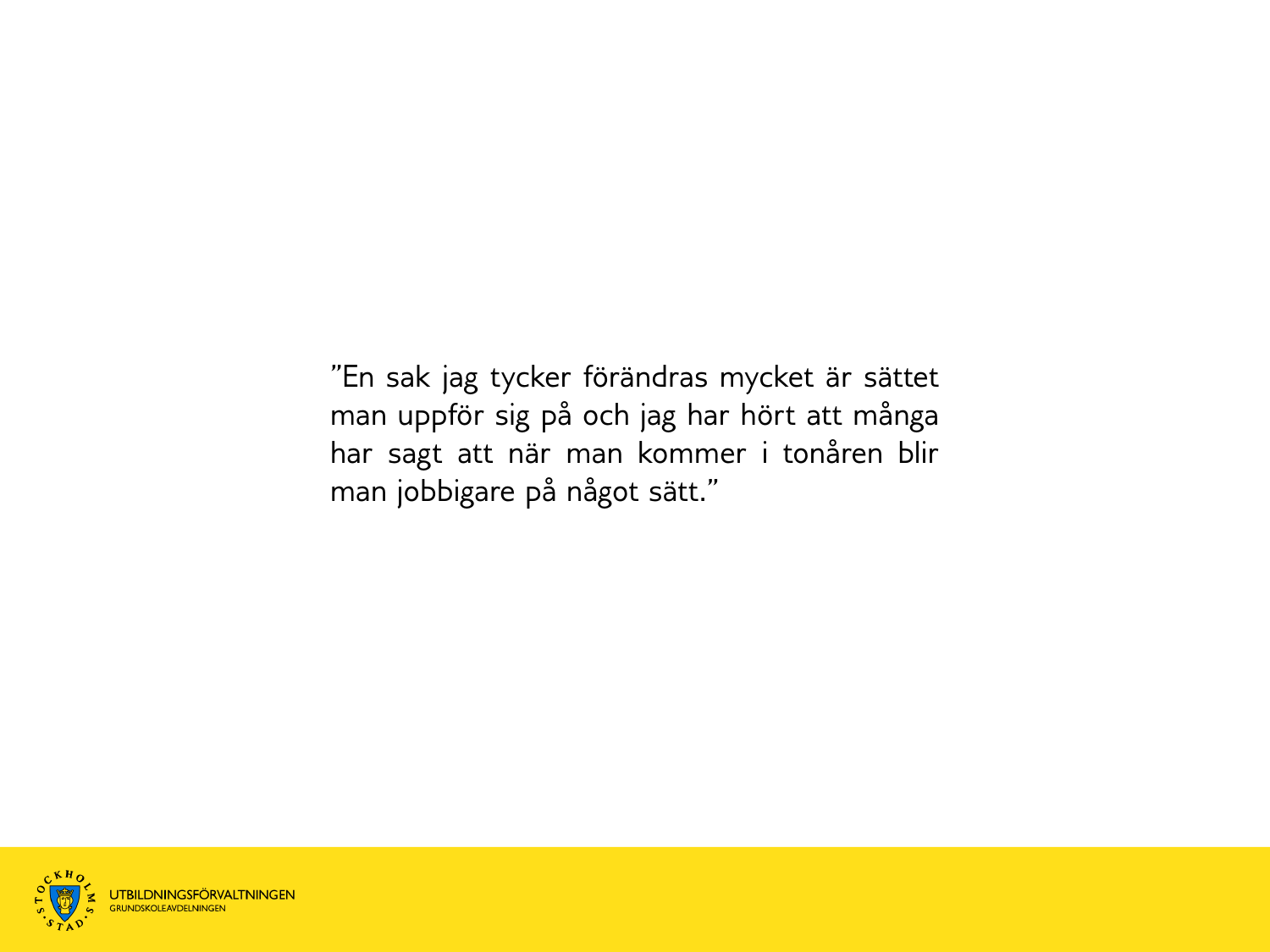

”En sak jag tycker förändras mycket är sättet man uppför sig på och jag har hört att många har sagt att när man kommer i tonåren blir man jobbigare på något sätt.”